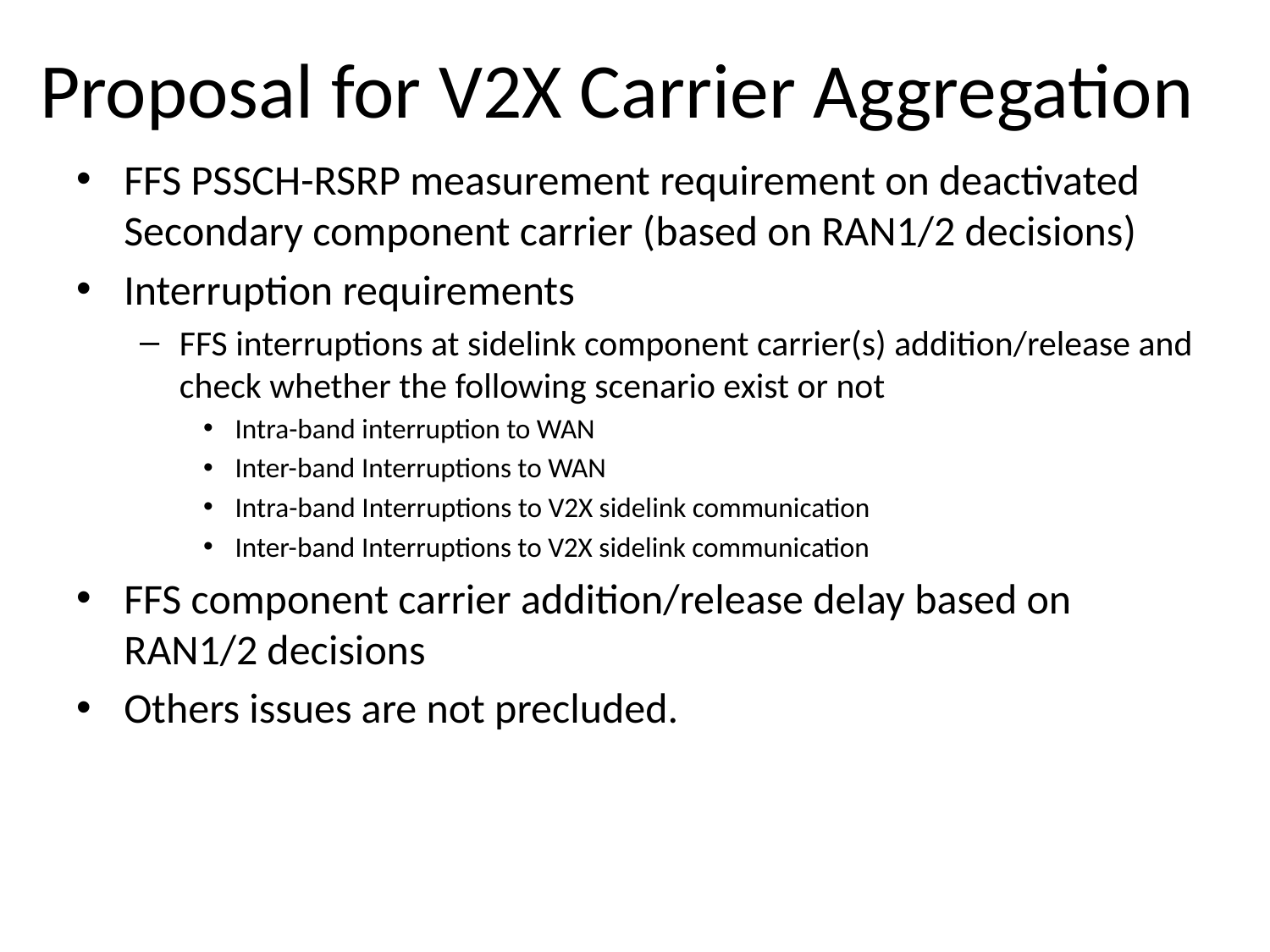

# Proposal for V2X Carrier Aggregation
FFS PSSCH-RSRP measurement requirement on deactivated Secondary component carrier (based on RAN1/2 decisions)
Interruption requirements
FFS interruptions at sidelink component carrier(s) addition/release and check whether the following scenario exist or not
Intra-band interruption to WAN
Inter-band Interruptions to WAN
Intra-band Interruptions to V2X sidelink communication
Inter-band Interruptions to V2X sidelink communication
FFS component carrier addition/release delay based on RAN1/2 decisions
Others issues are not precluded.